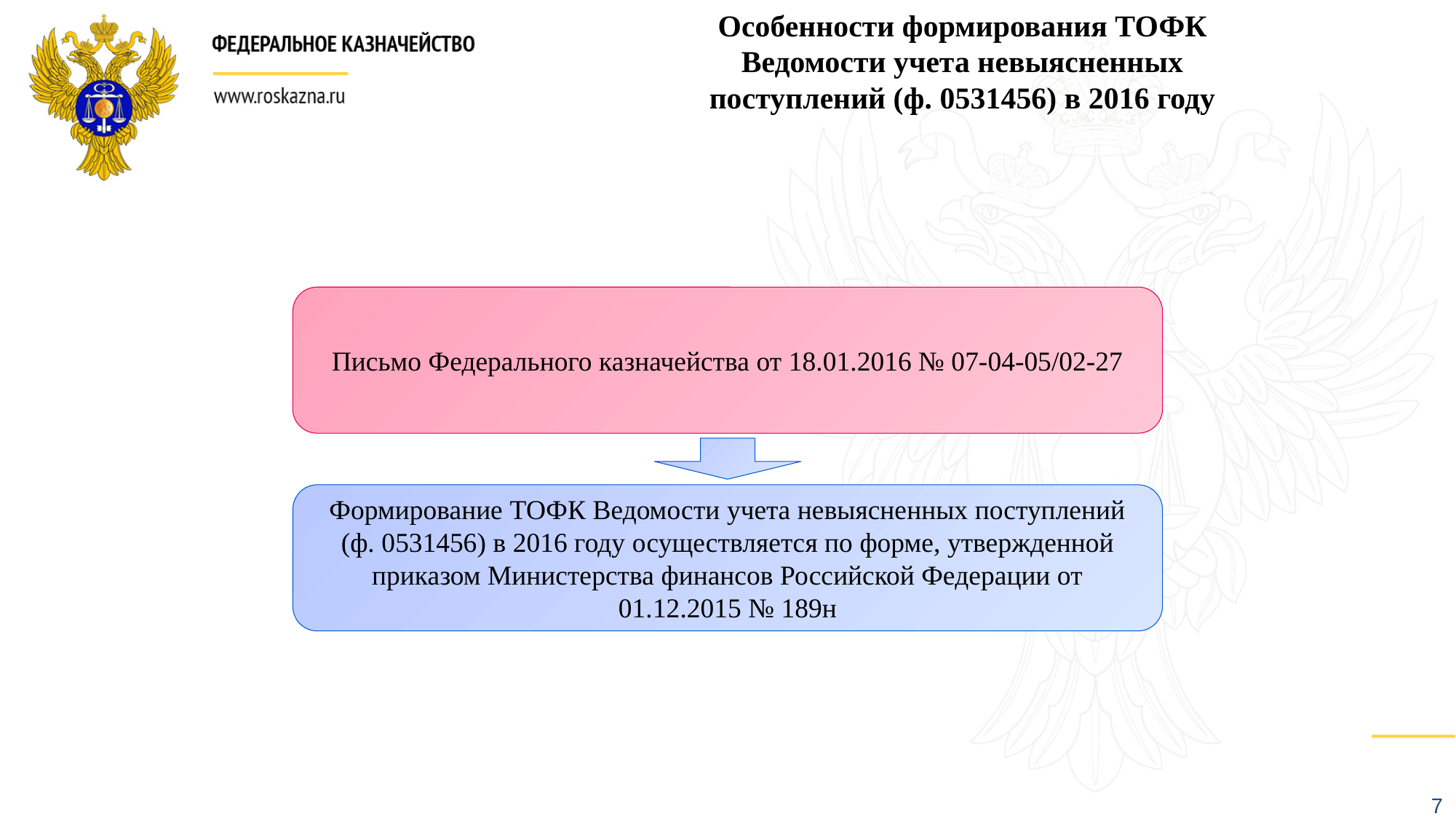

Особенности формирования ТОФК
Ведомости учета невыясненных
поступлений (ф. 0531456) в 2016 году
Письмо Федерального казначейства от 18.01.2016 № 07-04-05/02-27

Формирование ТОФК Ведомости учета невыясненных поступлений (ф. 0531456) в 2016 году осуществляется по форме, утвержденной приказом Министерства финансов Российской Федерации от 01.12.2015 № 189н
7